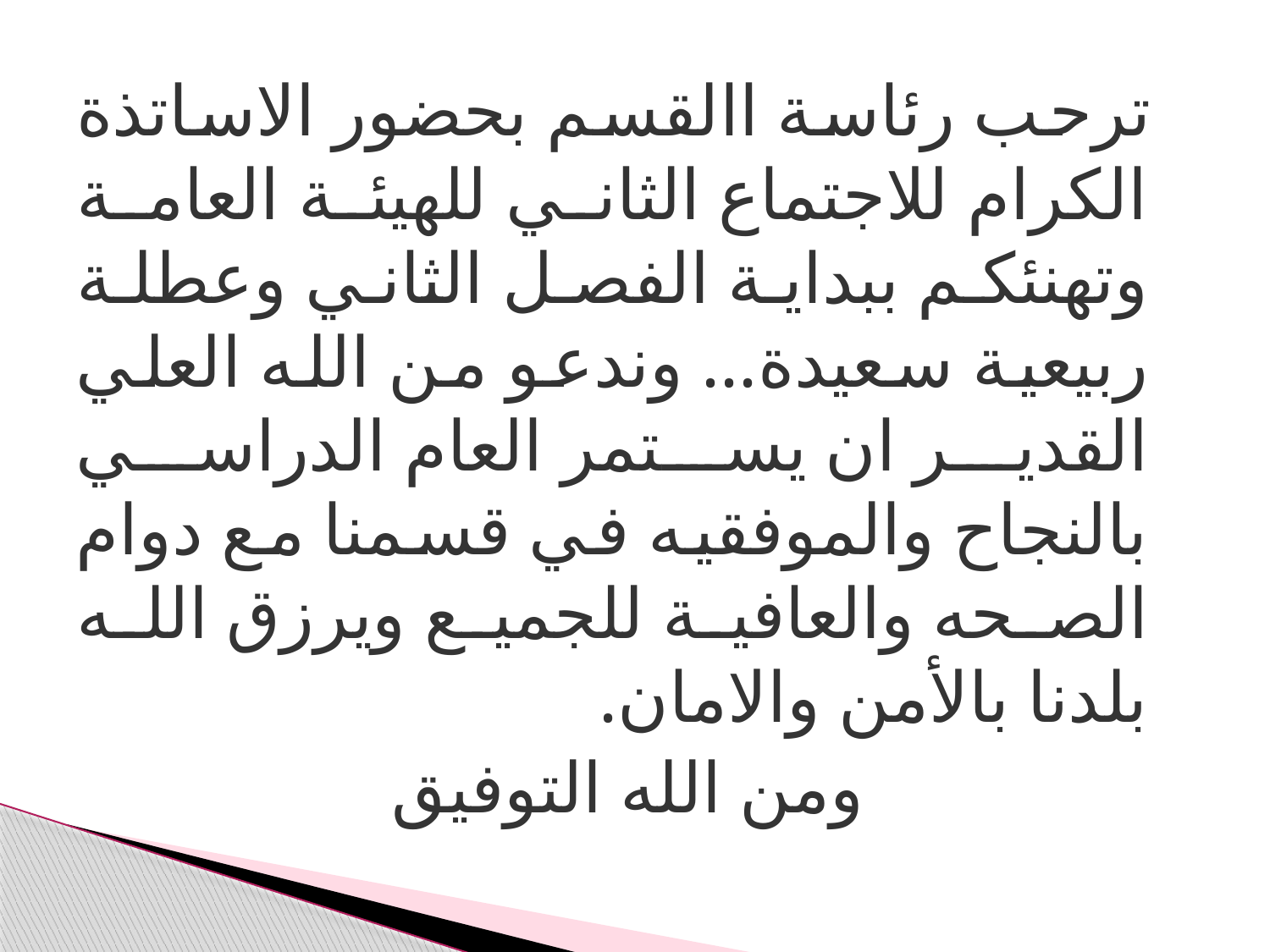

ترحب رئاسة االقسم بحضور الاساتذة الكرام للاجتماع الثاني للهيئة العامة وتهنئكم ببداية الفصل الثاني وعطلة ربيعية سعيدة... وندعو من الله العلي القدير ان يستمر العام الدراسي بالنجاح والموفقيه في قسمنا مع دوام الصحه والعافية للجميع ويرزق الله بلدنا بالأمن والامان.
 ومن الله التوفيق